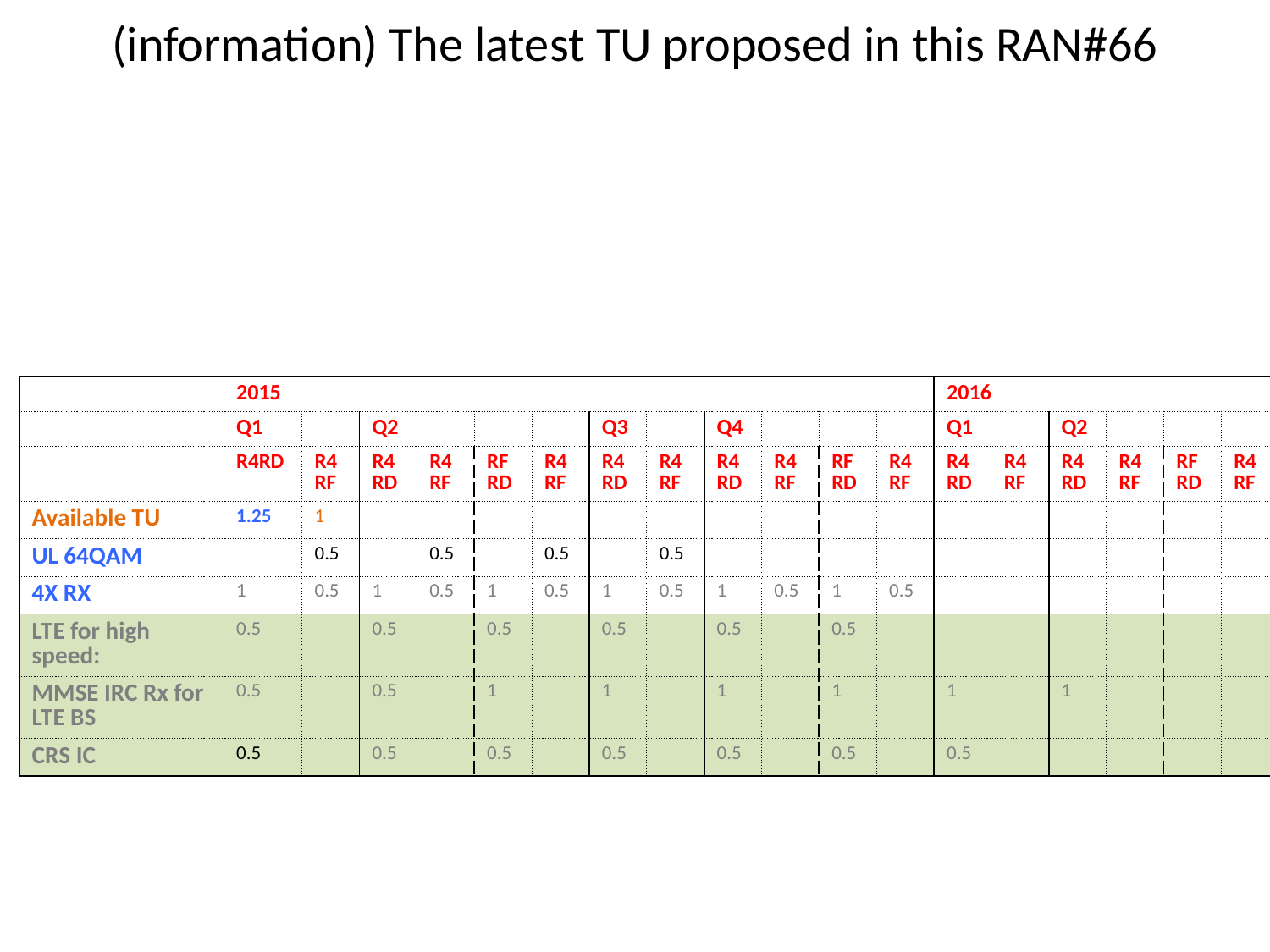

# (information) The latest TU proposed in this RAN#66
|  | 2015 |  |  |  |  |  |  |  |  |  |  |  | 2016 |  |  |  |  |  |
| --- | --- | --- | --- | --- | --- | --- | --- | --- | --- | --- | --- | --- | --- | --- | --- | --- | --- | --- |
|  | Q1 |  | Q2 |  |  |  | Q3 |  | Q4 |  |  |  | Q1 |  | Q2 |  |  |  |
|  | R4RD | R4 RF | R4RD | R4 RF | RF RD | R4 RF | R4 RD | R4 RF | R4RD | R4 RF | RF RD | R4 RF | R4RD | R4 RF | R4RD | R4 RF | RF RD | R4 RF |
| Available TU | 1.25 | 1 |  |  |  |  |  |  |  |  |  |  |  |  |  |  |  |  |
| UL 64QAM |  | 0.5 |  | 0.5 |  | 0.5 |  | 0.5 |  |  |  |  |  |  |  |  |  |  |
| 4X RX | 1 | 0.5 | 1 | 0.5 | 1 | 0.5 | 1 | 0.5 | 1 | 0.5 | 1 | 0.5 |  |  |  |  |  |  |
| LTE for high speed: | 0.5 |  | 0.5 |  | 0.5 |  | 0.5 |  | 0.5 |  | 0.5 |  |  |  |  |  |  |  |
| MMSE IRC Rx for LTE BS | 0.5 |  | 0.5 |  | 1 |  | 1 |  | 1 |  | 1 |  | 1 |  | 1 |  |  |  |
| CRS IC | 0.5 |  | 0.5 |  | 0.5 |  | 0.5 |  | 0.5 |  | 0.5 |  | 0.5 |  |  |  |  |  |